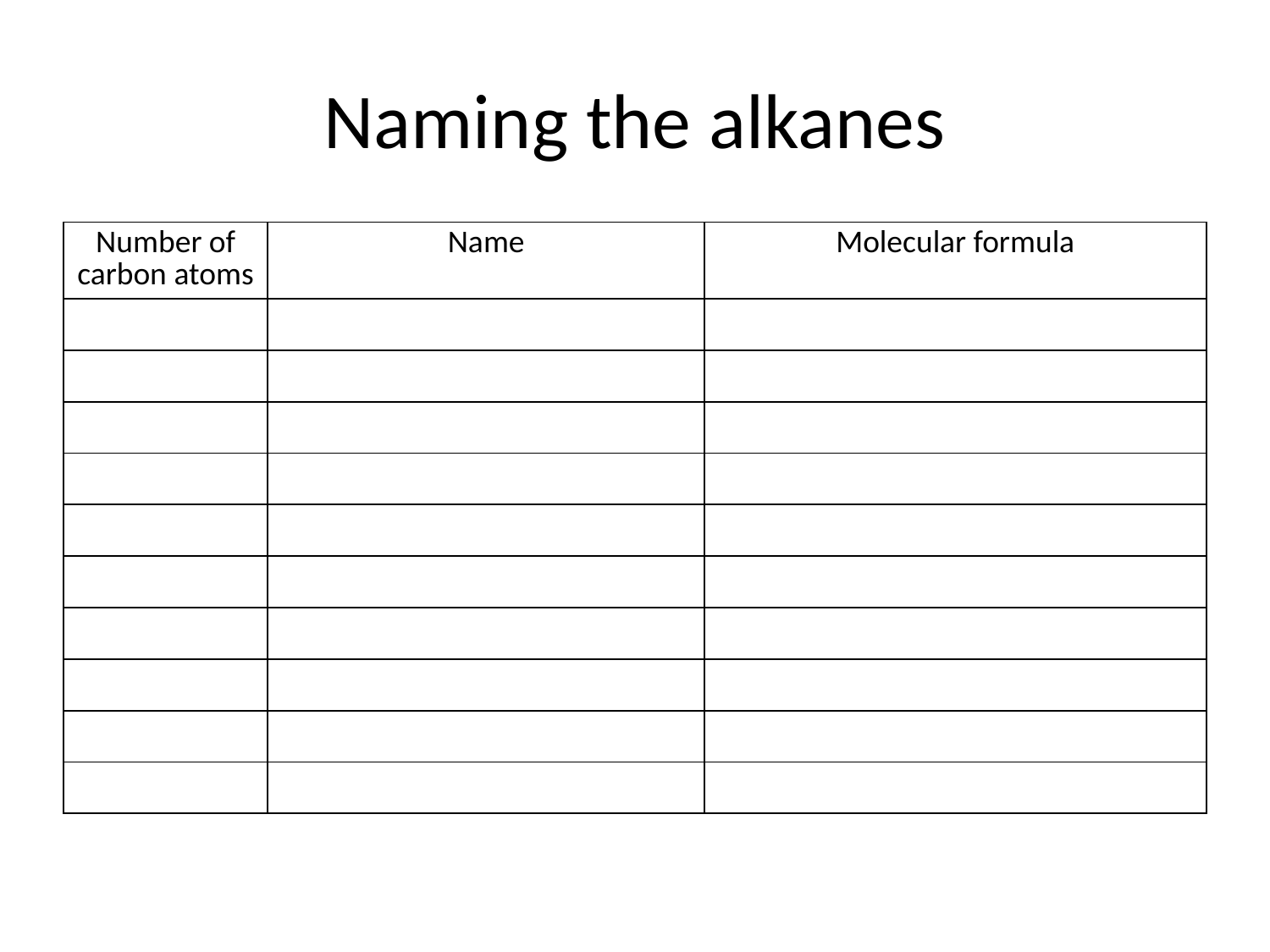

# Naming the alkanes
| Number of carbon atoms | Name | Molecular formula |
| --- | --- | --- |
|  |  |  |
|  |  |  |
|  |  |  |
|  |  |  |
|  |  |  |
|  |  |  |
|  |  |  |
|  |  |  |
|  |  |  |
|  |  |  |